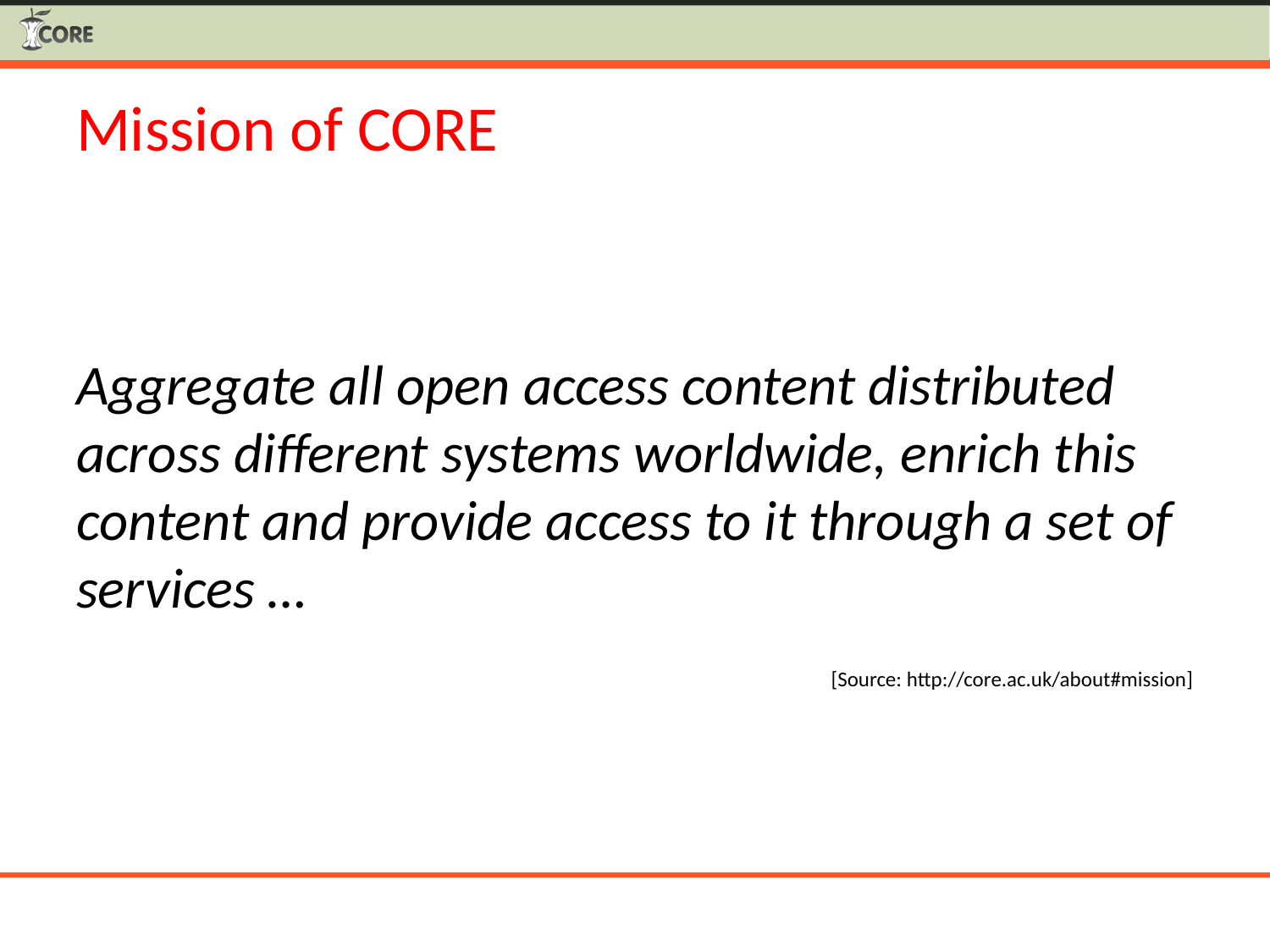

# Mission of CORE

Aggregate all open access content distributed across different systems worldwide, enrich this content and provide access to it through a set of services …
 [Source: http://core.ac.uk/about#mission]